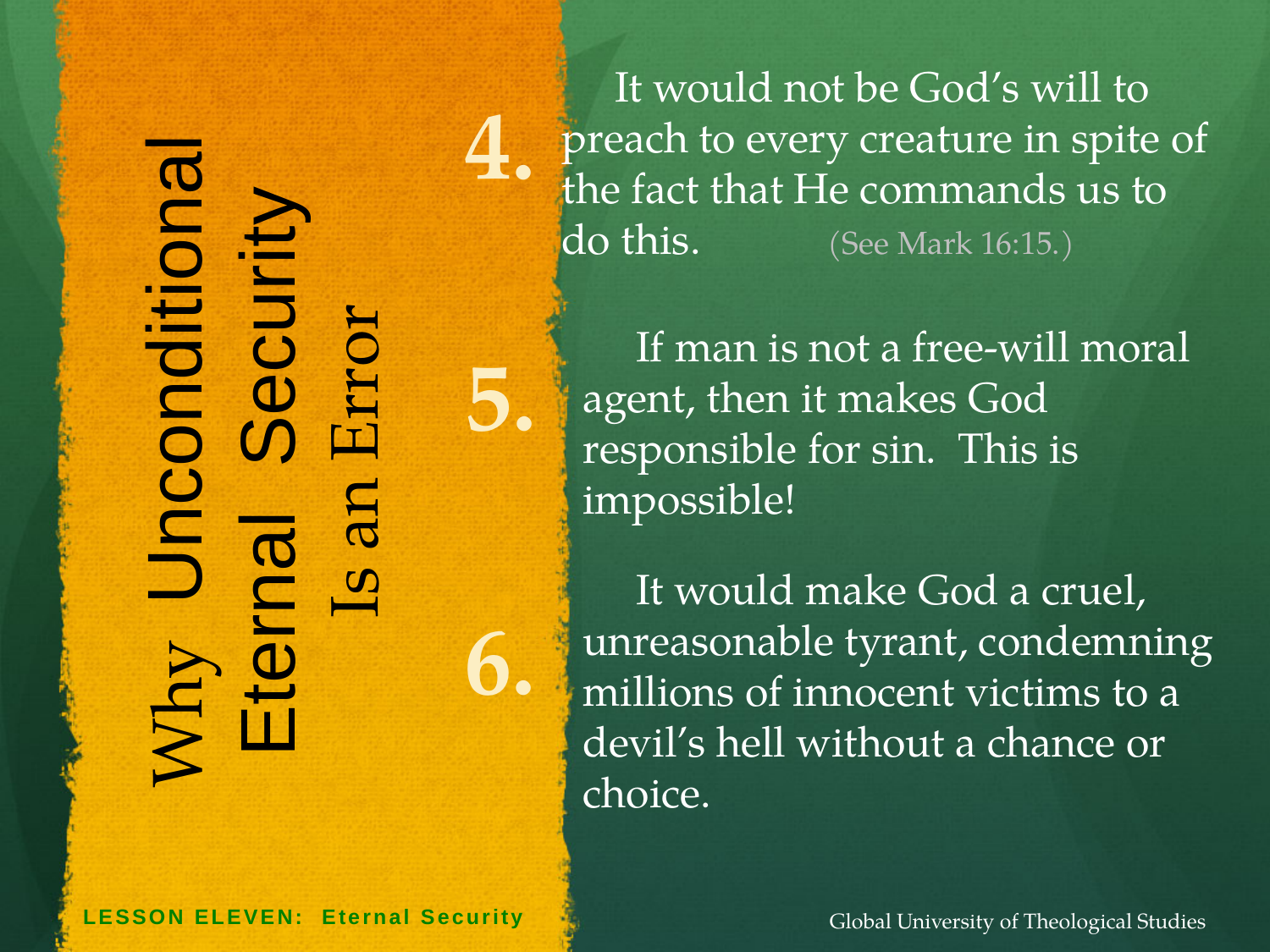

Why  Unconditional Eternal  Security
Is an Error
     It would not be God’s will to preach to every creature in spite of the fact that He commands us to do this.            (See Mark 16:15.)
4.
     If man is not a free-will moral agent, then it makes God responsible for sin.  This is impossible!
5.
     It would make God a cruel, unreasonable tyrant, condemning millions of innocent victims to a devil’s hell without a chance or choice.

6.
LESSON ELEVEN:  Eternal Security
Global University of Theological Studies